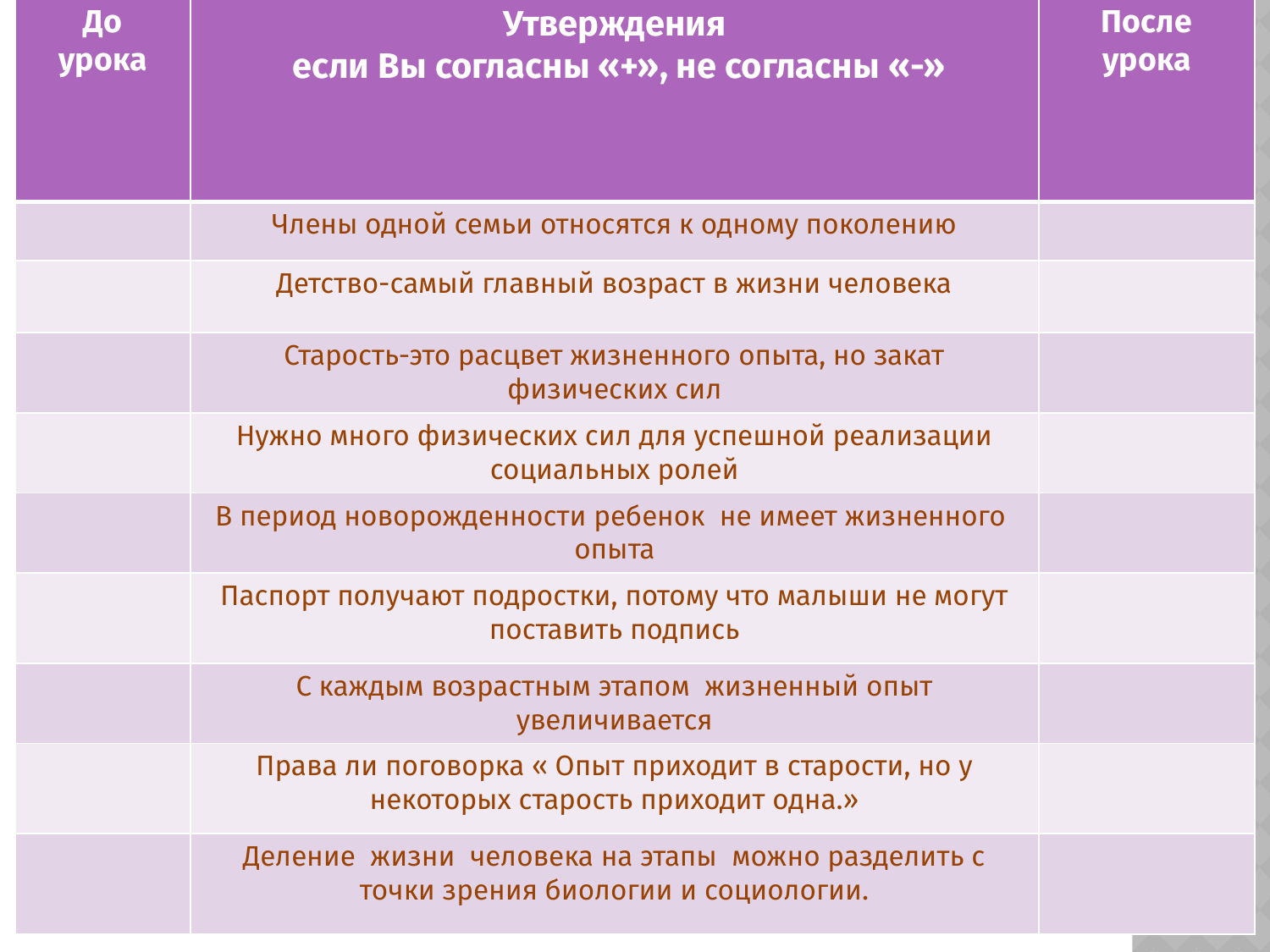

| До урока | Утверждения если Вы согласны «+», не согласны «-» | После урока |
| --- | --- | --- |
|  | Члены одной семьи относятся к одному поколению |  |
|  | Детство-самый главный возраст в жизни человека |  |
|  | Старость-это расцвет жизненного опыта, но закат физических сил |  |
|  | Нужно много физических сил для успешной реализации социальных ролей |  |
|  | В период новорожденности ребенок не имеет жизненного опыта |  |
|  | Паспорт получают подростки, потому что малыши не могут поставить подпись |  |
|  | С каждым возрастным этапом жизненный опыт увеличивается |  |
|  | Права ли поговорка « Опыт приходит в старости, но у некоторых старость приходит одна.» |  |
|  | Деление жизни человека на этапы можно разделить с точки зрения биологии и социологии. |  |